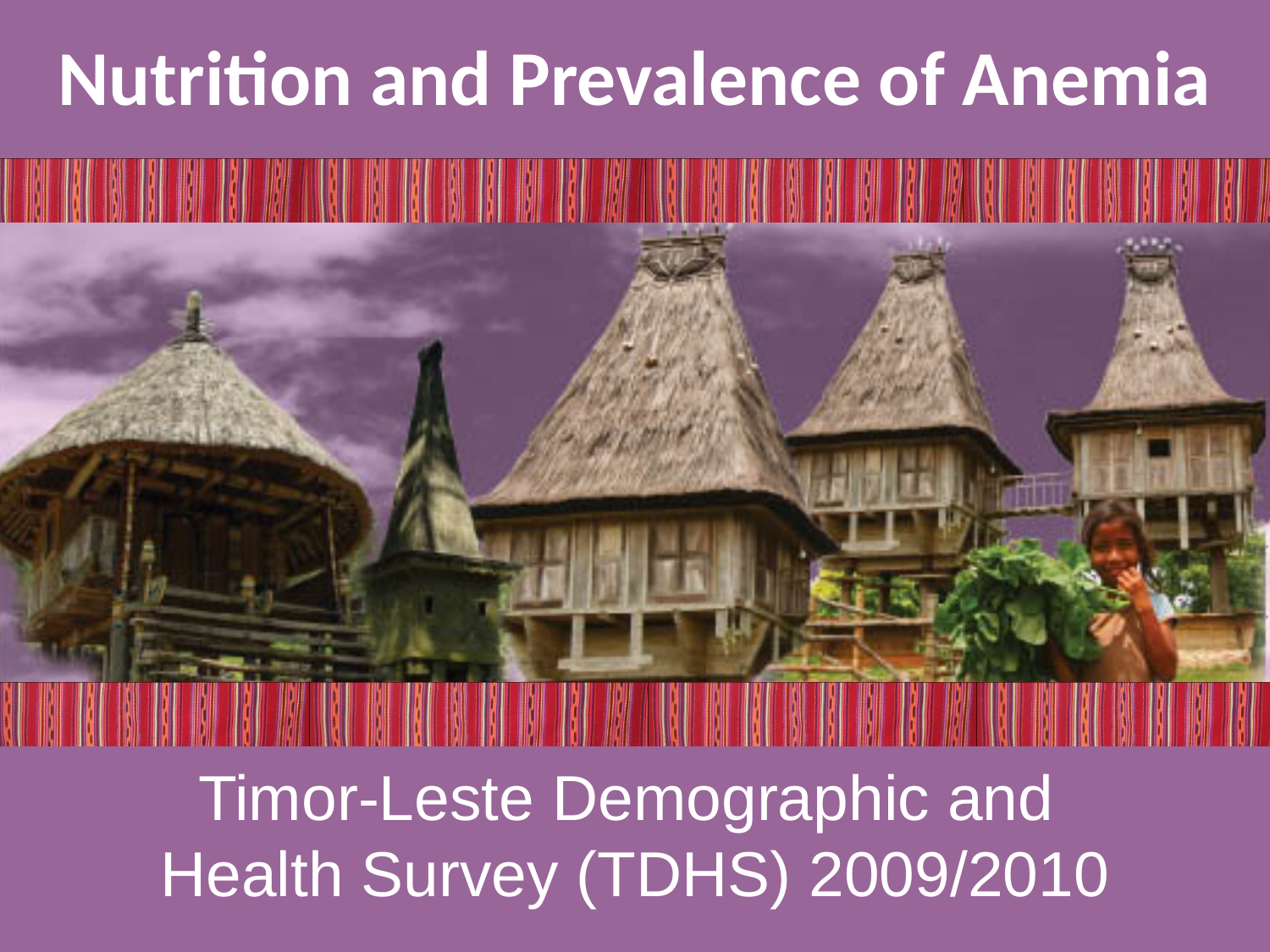

# Nutrition and Prevalence of Anemia
Timor-Leste Demographic and
Health Survey (TDHS) 2009/2010